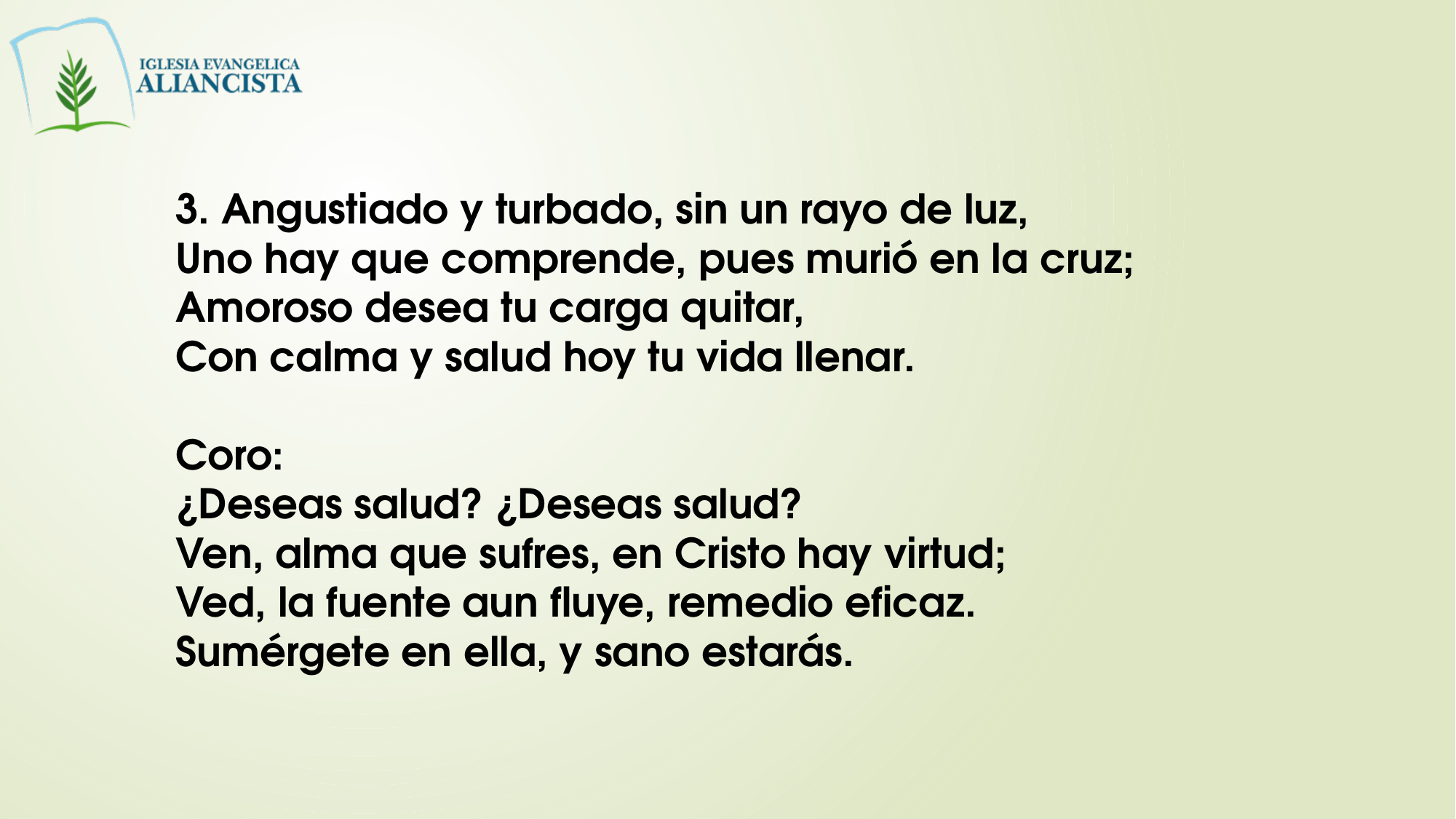

3. Angustiado y turbado, sin un rayo de luz,
Uno hay que comprende, pues murió en la cruz;
Amoroso desea tu carga quitar,
Con calma y salud hoy tu vida llenar.

Coro:
¿Deseas salud? ¿Deseas salud?
Ven, alma que sufres, en Cristo hay virtud;
Ved, la fuente aun fluye, remedio eficaz.
Sumérgete en ella, y sano estarás.